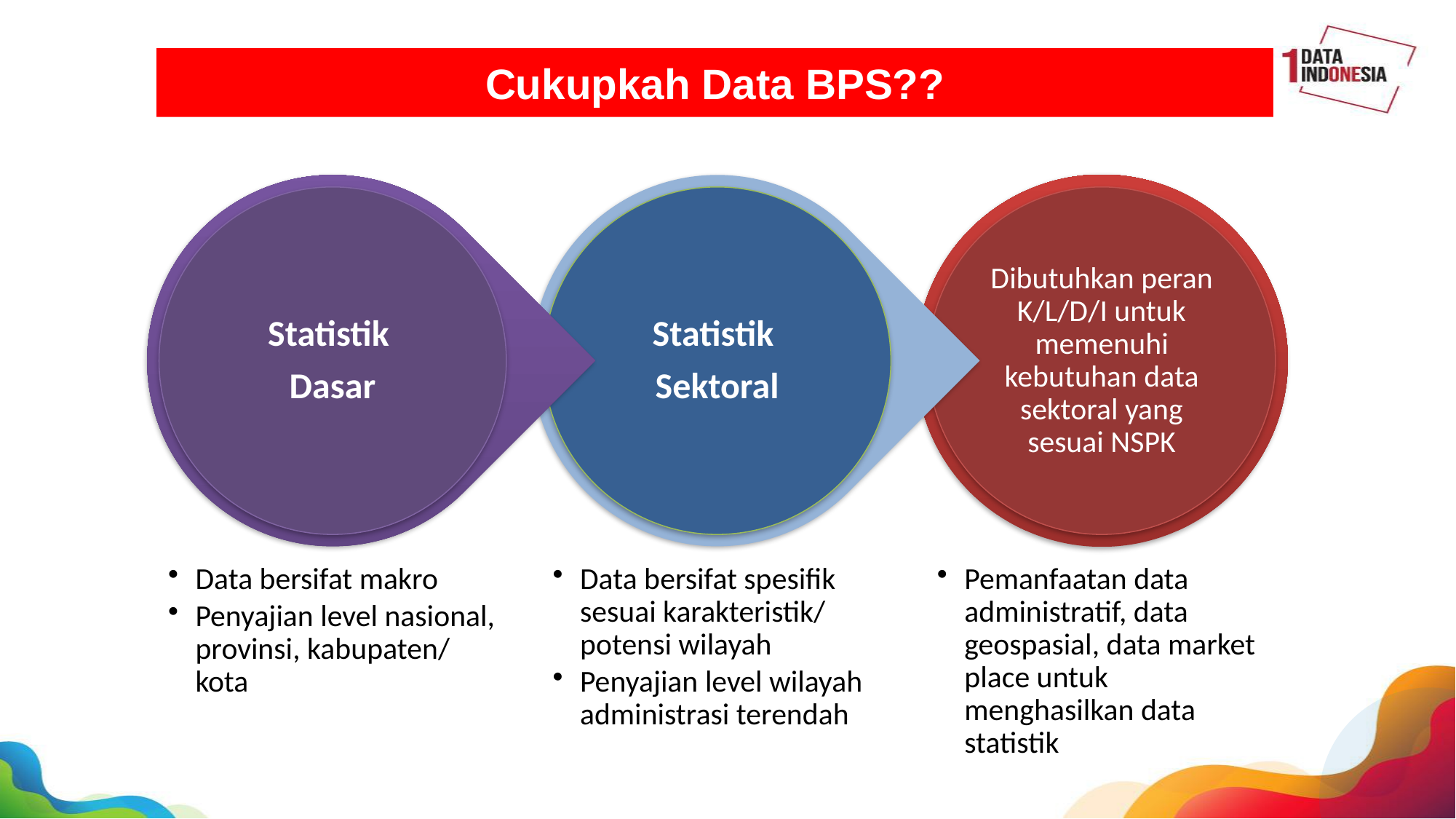

Cukupkah Data BPS??
Dibutuhkan peran K/L/D/I untuk memenuhi kebutuhan data sektoral yang sesuai NSPK
Pemanfaatan data administratif, data geospasial, data market place untuk menghasilkan data statistik
Statistik
Sektoral
Data bersifat spesifik sesuai karakteristik/ potensi wilayah
Penyajian level wilayah administrasi terendah
Statistik
Dasar
Data bersifat makro
Penyajian level nasional, provinsi, kabupaten/ kota